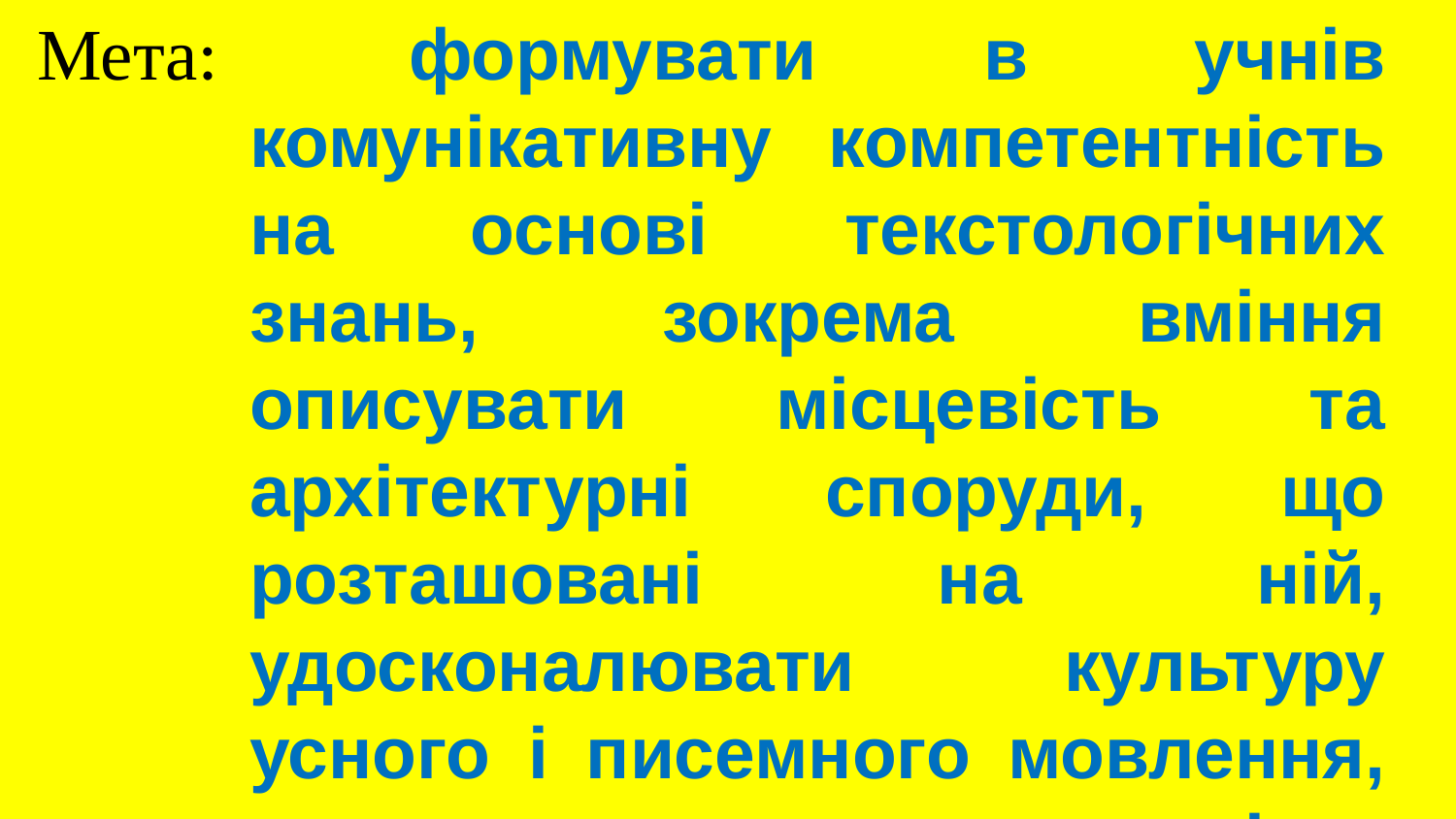

Мета:
 формувати в учнів комунікативну компетентність на основі текстологічних знань, зокрема вміння описувати місцевість та архітектурні споруди, що розташовані на ній, удосконалювати культуру усного і писемного мовлення, розвивати спостережливість та образне мислення, виховувати патріотизм, прагнення цінувати й оберігати красу природи, духовні та матеріальні надбання рідного краю.